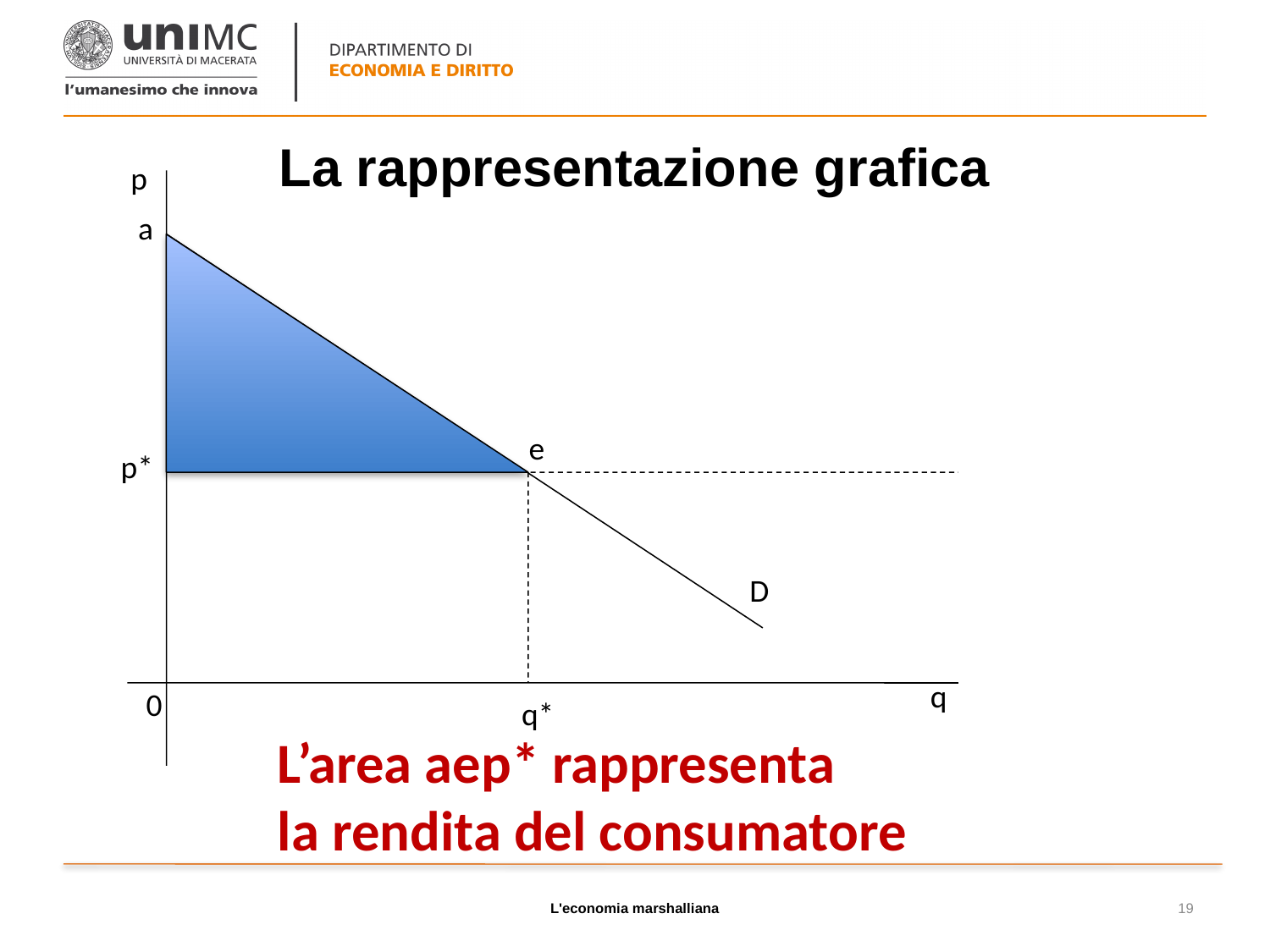

# La rappresentazione grafica
p

a

e
p*

D
q
0

q*

L’area aep* rappresenta
la rendita del consumatore
L'economia marshalliana
19